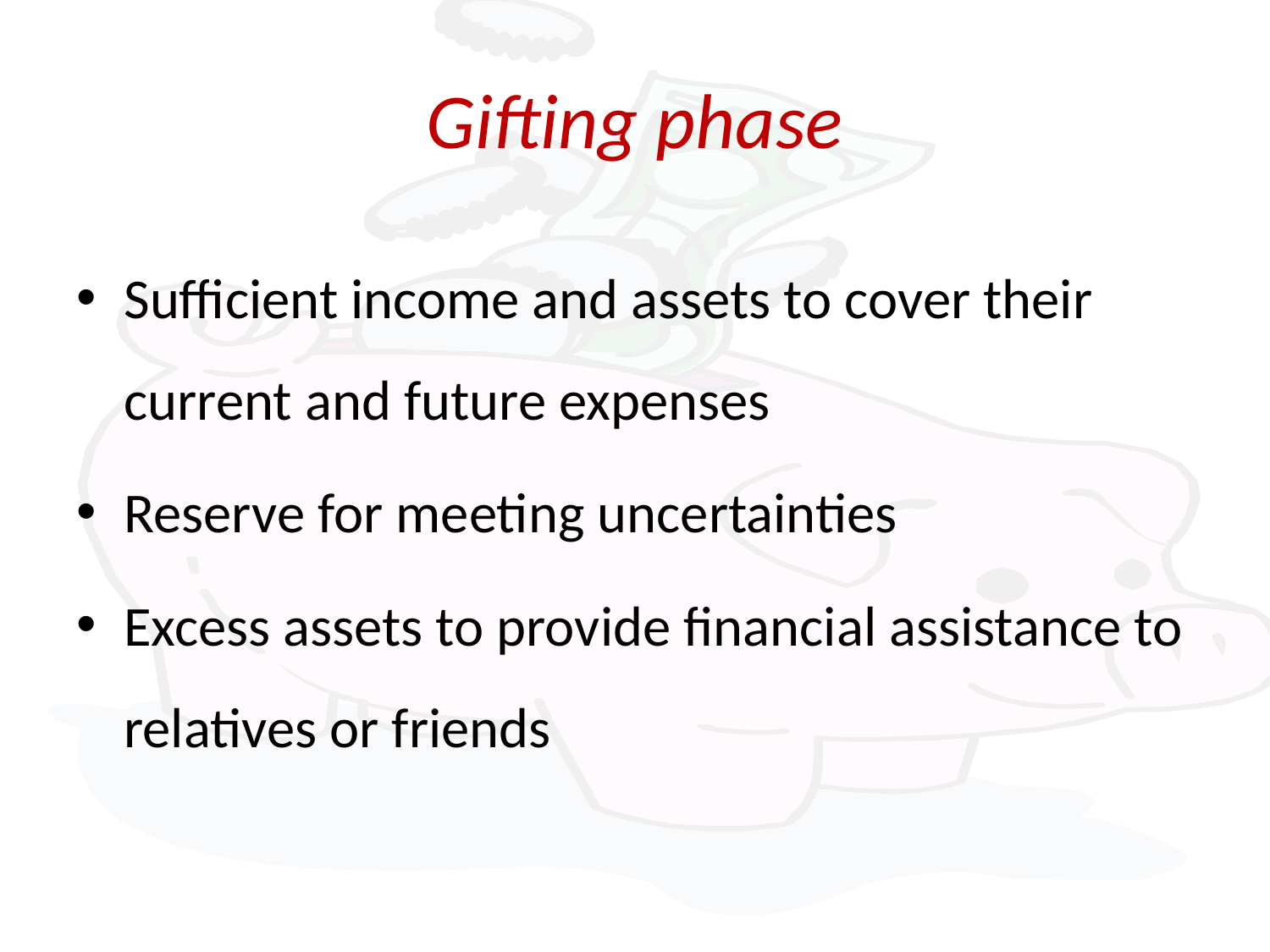

# Gifting phase
Sufficient income and assets to cover their current and future expenses
Reserve for meeting uncertainties
Excess assets to provide financial assistance to relatives or friends